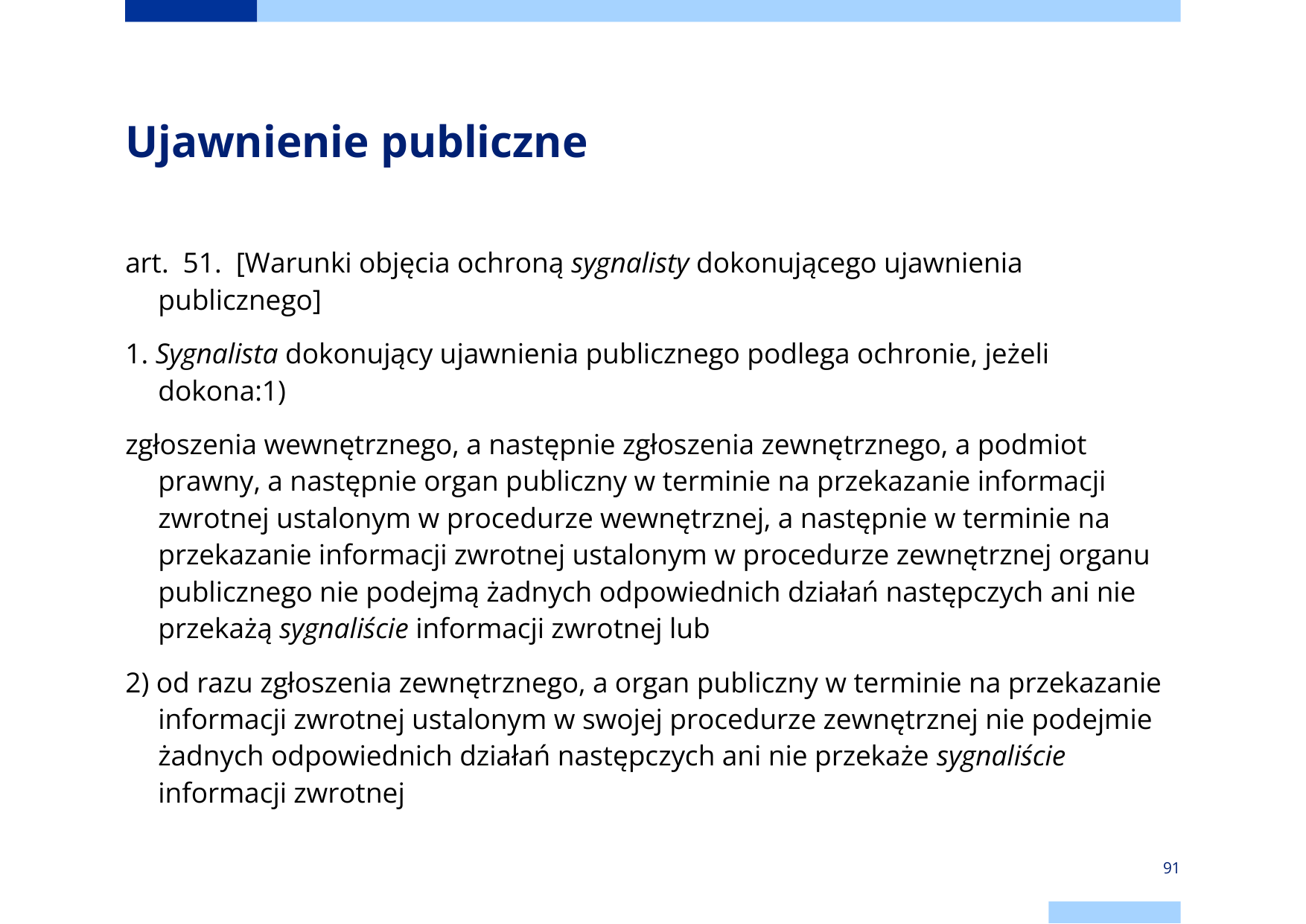

# Ujawnienie publiczne
art.  51.  [Warunki objęcia ochroną sygnalisty dokonującego ujawnienia publicznego]
1. Sygnalista dokonujący ujawnienia publicznego podlega ochronie, jeżeli dokona:1)
zgłoszenia wewnętrznego, a następnie zgłoszenia zewnętrznego, a podmiot prawny, a następnie organ publiczny w terminie na przekazanie informacji zwrotnej ustalonym w procedurze wewnętrznej, a następnie w terminie na przekazanie informacji zwrotnej ustalonym w procedurze zewnętrznej organu publicznego nie podejmą żadnych odpowiednich działań następczych ani nie przekażą sygnaliście informacji zwrotnej lub
2) od razu zgłoszenia zewnętrznego, a organ publiczny w terminie na przekazanie informacji zwrotnej ustalonym w swojej procedurze zewnętrznej nie podejmie żadnych odpowiednich działań następczych ani nie przekaże sygnaliście informacji zwrotnej

91